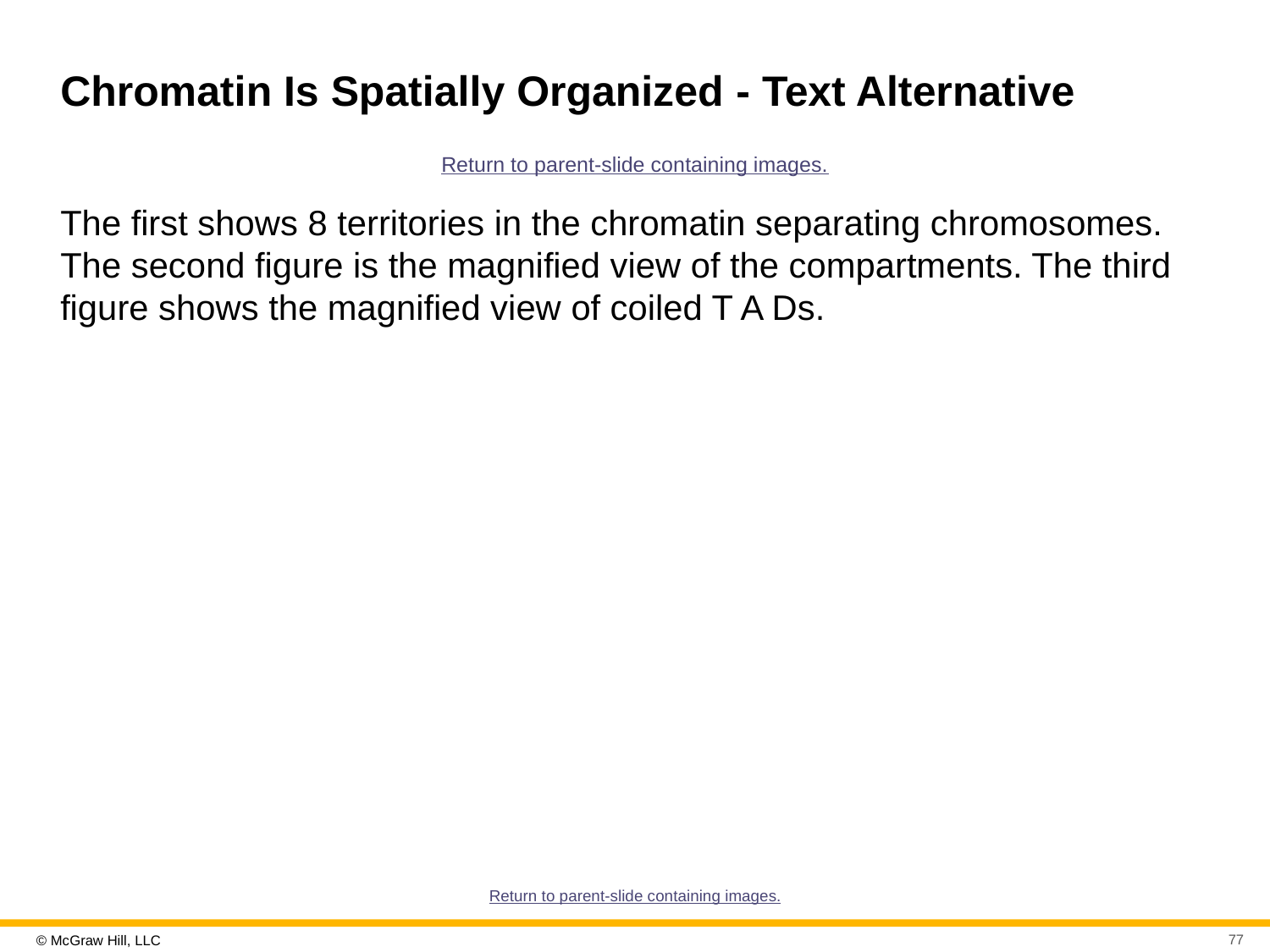

# Chromatin Is Spatially Organized - Text Alternative
Return to parent-slide containing images.
The first shows 8 territories in the chromatin separating chromosomes. The second figure is the magnified view of the compartments. The third figure shows the magnified view of coiled T A Ds.
Return to parent-slide containing images.
77